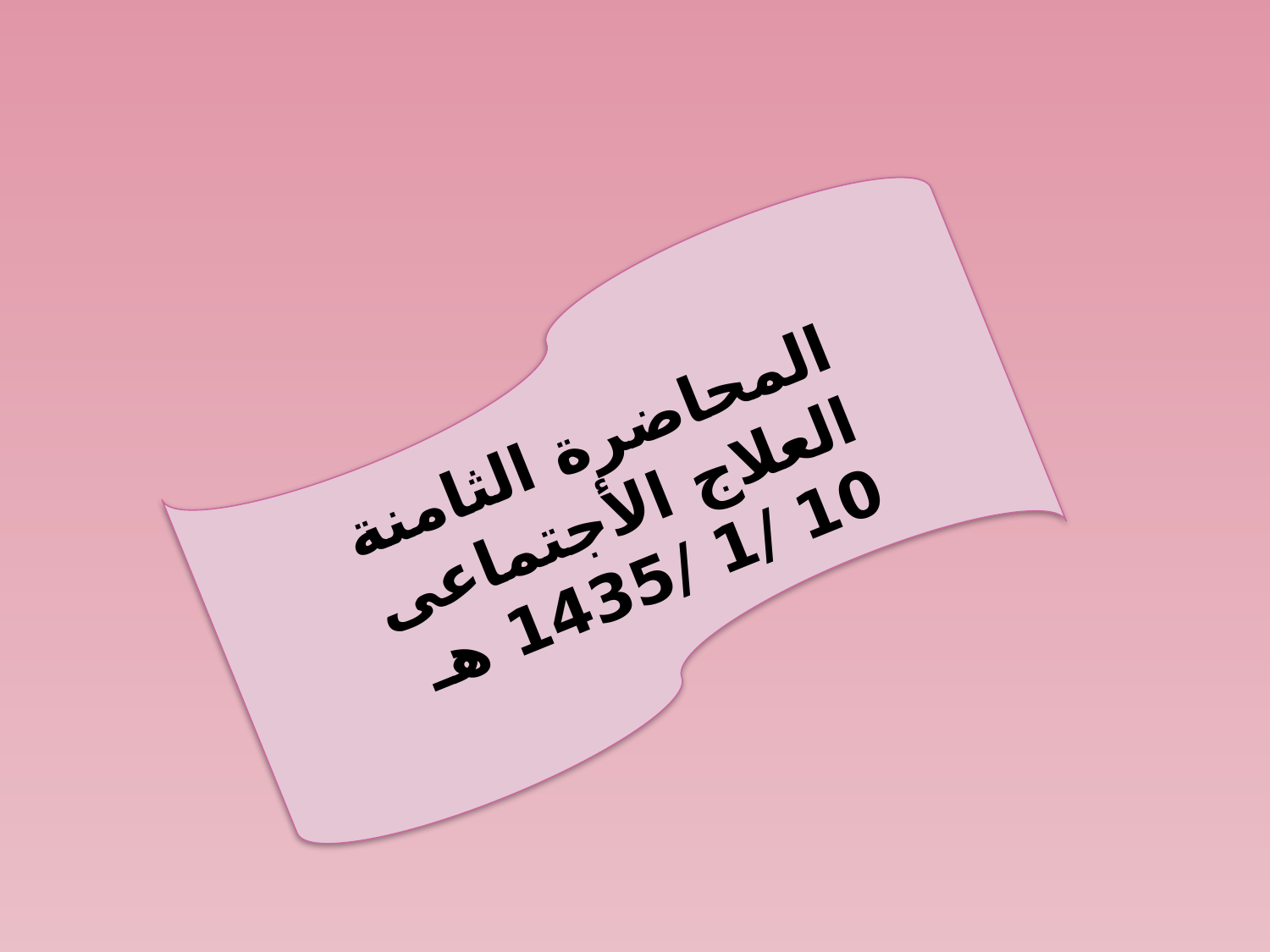

المحاضرة الثامنة
العلاج الأجتماعى
10 /1 /1435 هـ